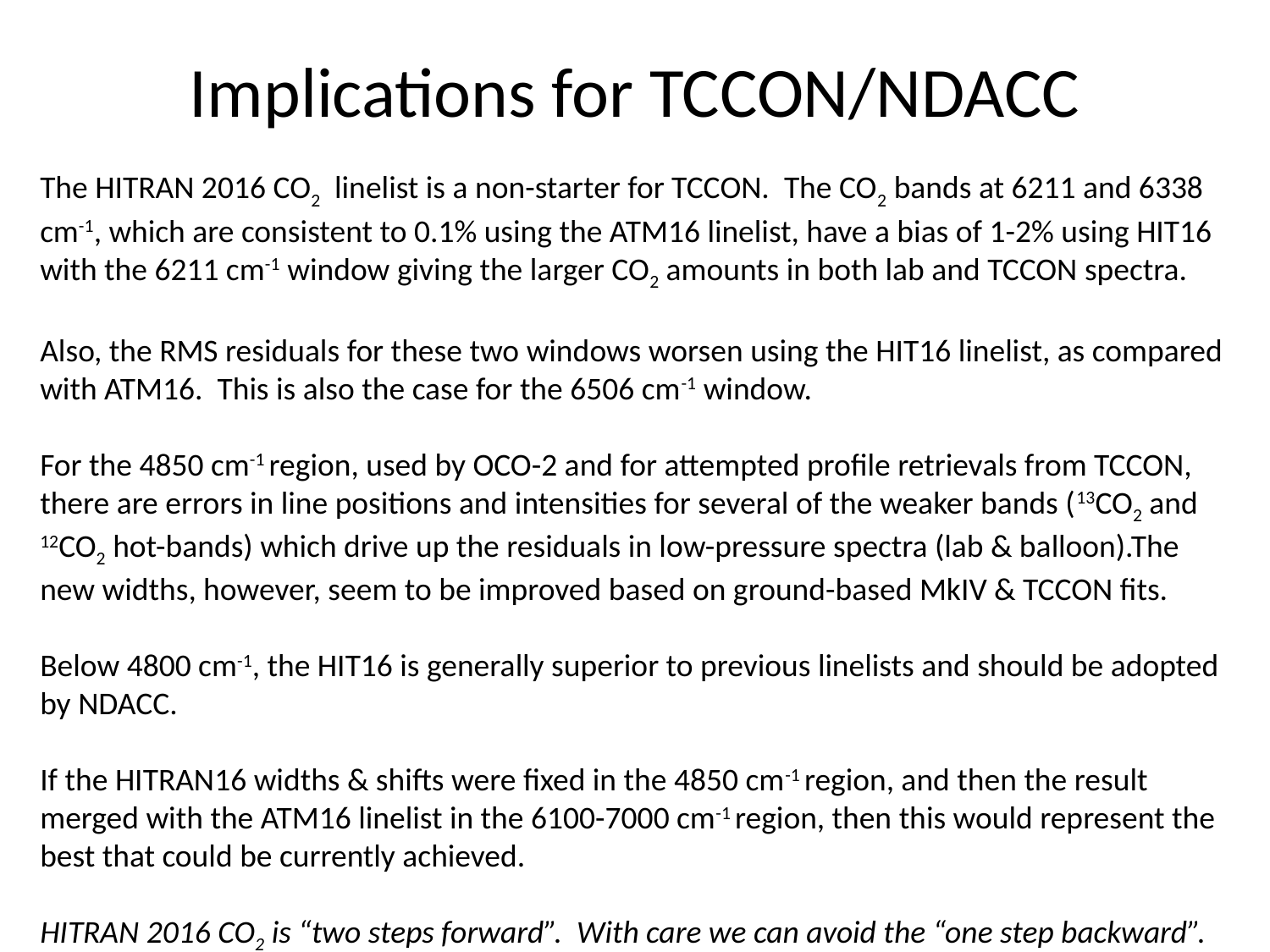

# Implications for TCCON/NDACC
The HITRAN 2016 CO2  linelist is a non-starter for TCCON.  The CO2 bands at 6211 and 6338 cm-1, which are consistent to 0.1% using the ATM16 linelist, have a bias of 1-2% using HIT16 with the 6211 cm-1 window giving the larger CO2 amounts in both lab and TCCON spectra.

Also, the RMS residuals for these two windows worsen using the HIT16 linelist, as compared with ATM16.  This is also the case for the 6506 cm-1 window.

For the 4850 cm-1 region, used by OCO-2 and for attempted profile retrievals from TCCON, there are errors in line positions and intensities for several of the weaker bands (13CO2 and 12CO2 hot-bands) which drive up the residuals in low-pressure spectra (lab & balloon).The new widths, however, seem to be improved based on ground-based MkIV & TCCON fits.

Below 4800 cm-1, the HIT16 is generally superior to previous linelists and should be adopted by NDACC.

If the HITRAN16 widths & shifts were fixed in the 4850 cm-1 region, and then the result merged with the ATM16 linelist in the 6100-7000 cm-1 region, then this would represent the best that could be currently achieved.

HITRAN 2016 CO2 is “two steps forward”.  With care we can avoid the “one step backward”.